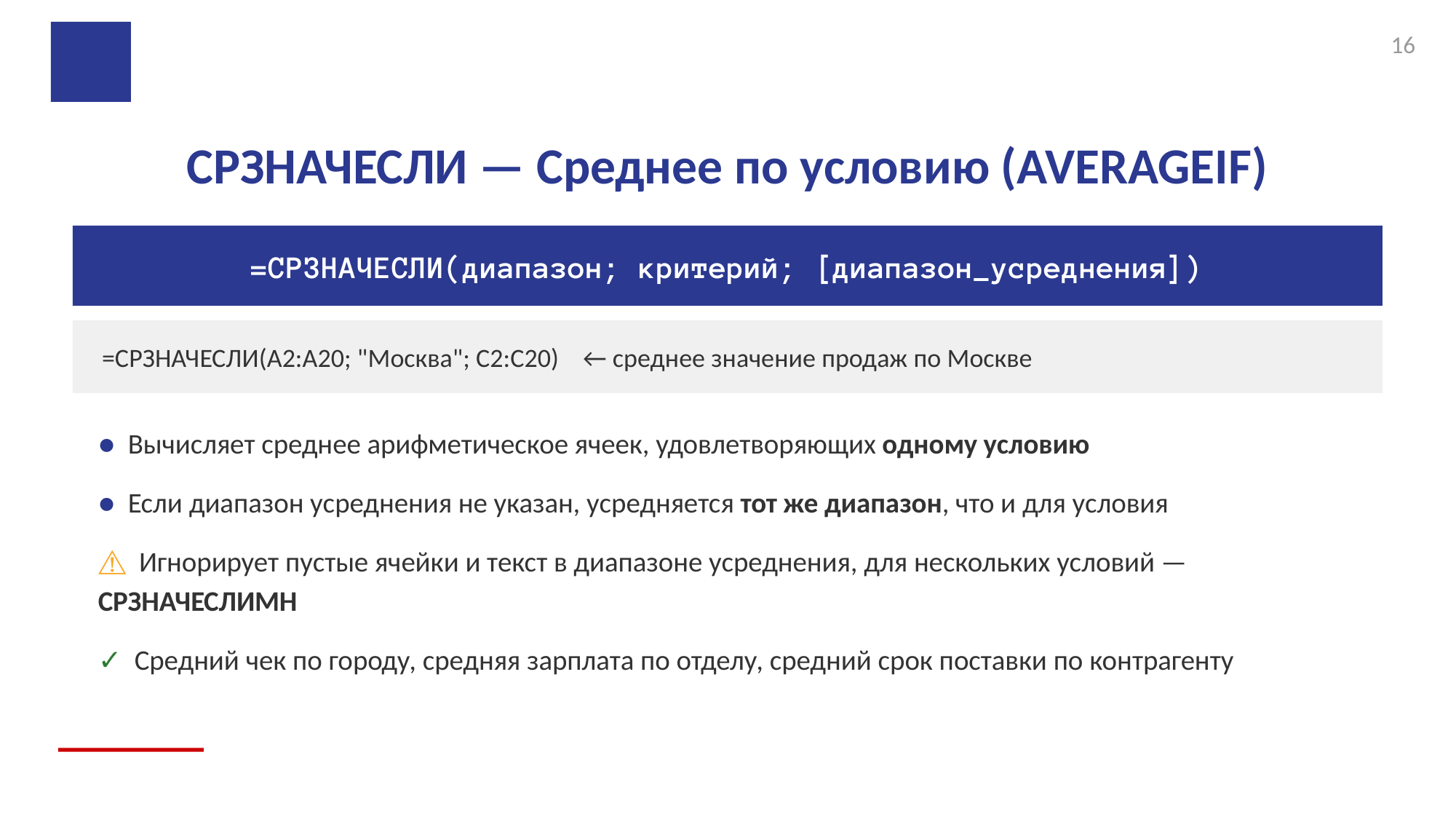

16

СРЗНАЧЕСЛИ — Среднее по условию (AVERAGEIF)

=СРЗНАЧЕСЛИ(диапазон; критерий; [диапазон_усреднения])

=СРЗНАЧЕСЛИ(A2:A20; "Москва"; C2:C20)    ← среднее значение продаж по Москве
●  Вычисляет среднее арифметическое ячеек, удовлетворяющих одному условию
●  Если диапазон усреднения не указан, усредняется тот же диапазон, что и для условия
⚠  Игнорирует пустые ячейки и текст в диапазоне усреднения, для нескольких условий — СРЗНАЧЕСЛИМН
✓  Средний чек по городу, средняя зарплата по отделу, средний срок поставки по контрагенту